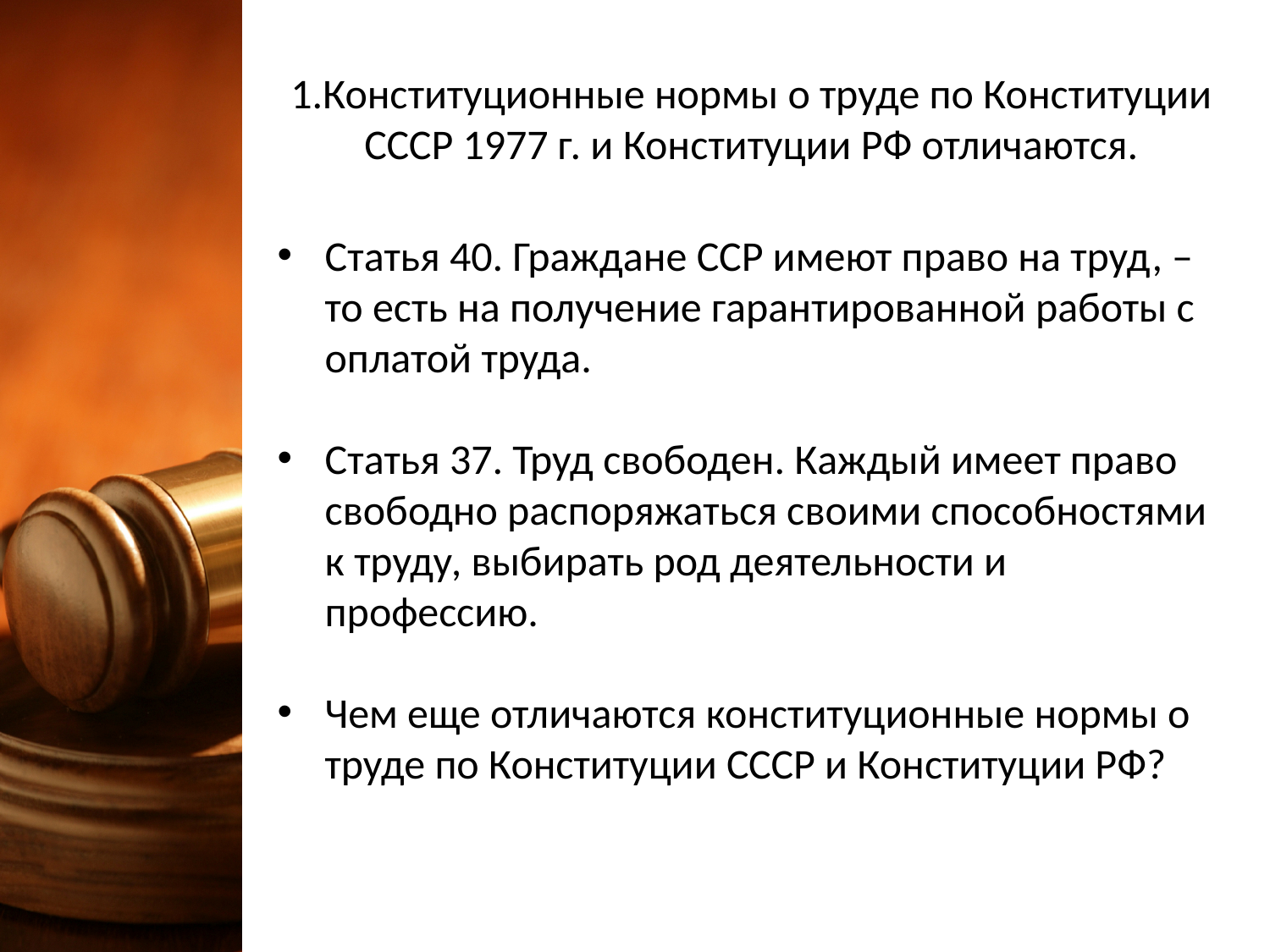

# 1.Конституционные нормы о труде по Конституции СССР 1977 г. и Конституции РФ отличаются.
Статья 40. Граждане ССР имеют право на труд, – то есть на получение гарантированной работы с оплатой труда.

Статья 37. Труд свободен. Каждый имеет право свободно распоряжаться своими способностями к труду, выбирать род деятельности и профессию.

Чем еще отличаются конституционные нормы о труде по Конституции СССР и Конституции РФ?